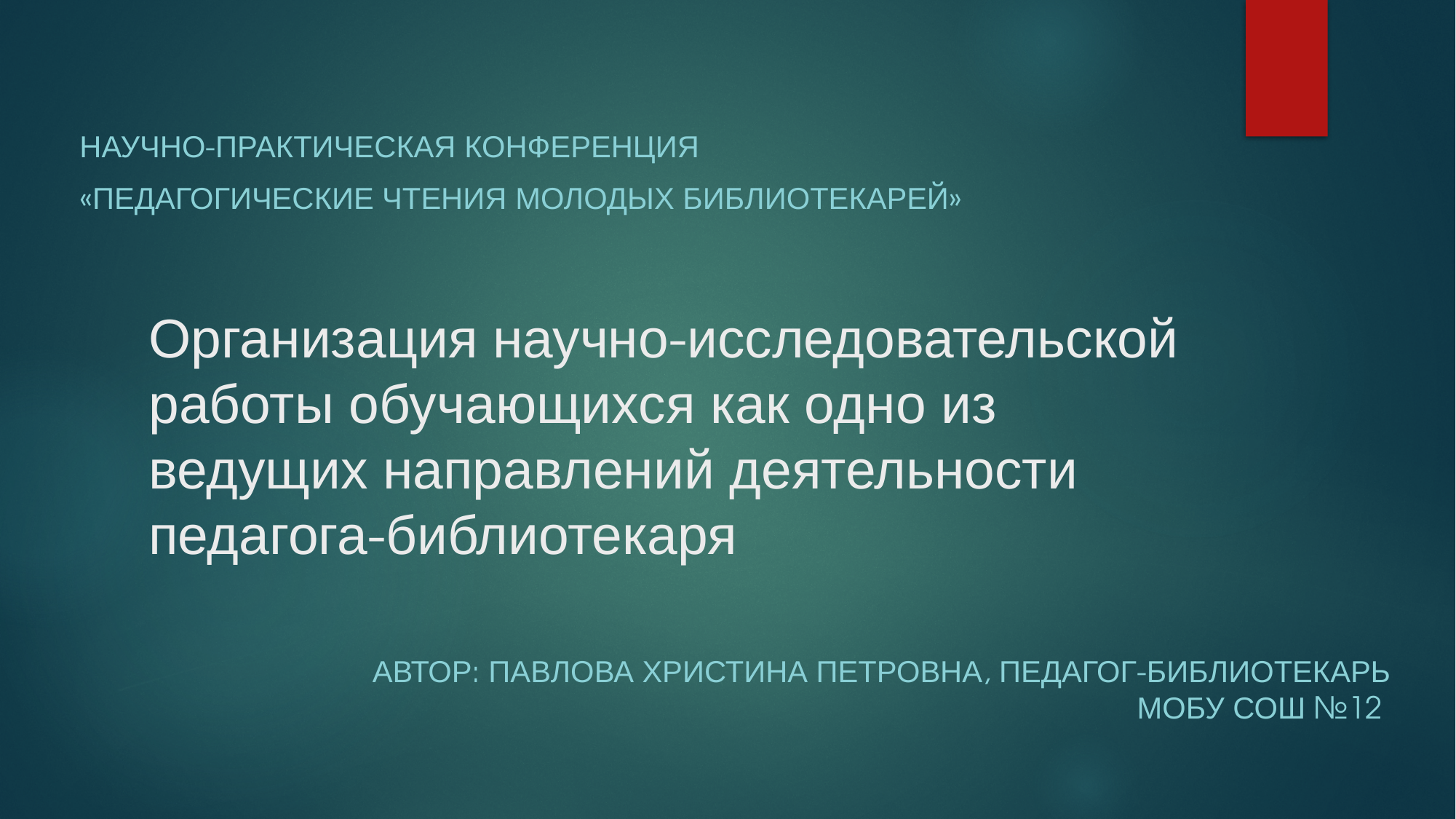

Научно-практическая конференция
«Педагогические чтения молодых библиотекарей»
# Организация научно-исследовательской работы обучающихся как одно из ведущих направлений деятельности педагога-библиотекаря
Автор: Павлова Христина Петровна, педагог-библиотекарь МОБу сош №12